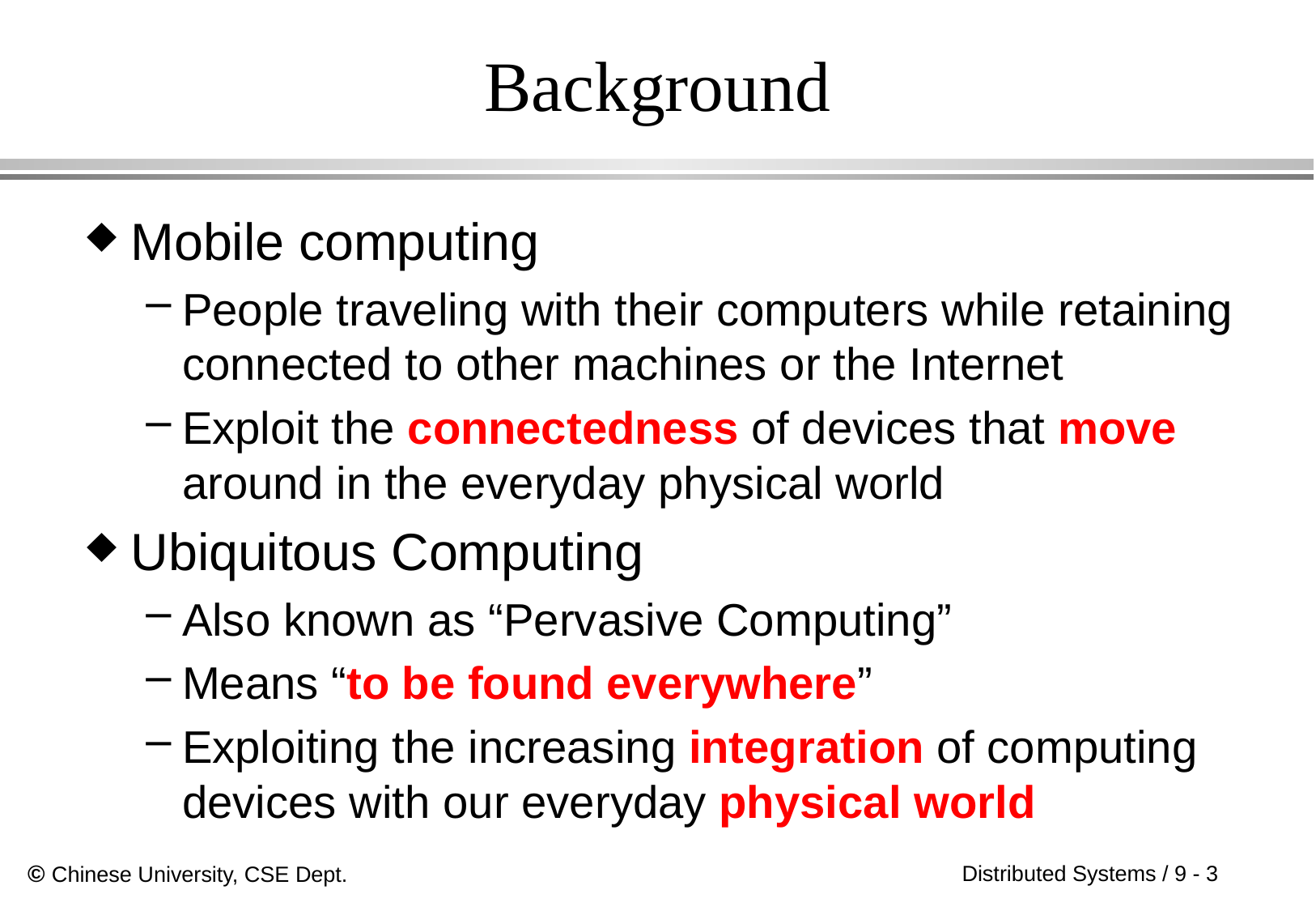

# Background
Mobile computing
People traveling with their computers while retaining connected to other machines or the Internet
Exploit the connectedness of devices that move around in the everyday physical world
Ubiquitous Computing
Also known as “Pervasive Computing”
Means “to be found everywhere”
Exploiting the increasing integration of computing devices with our everyday physical world